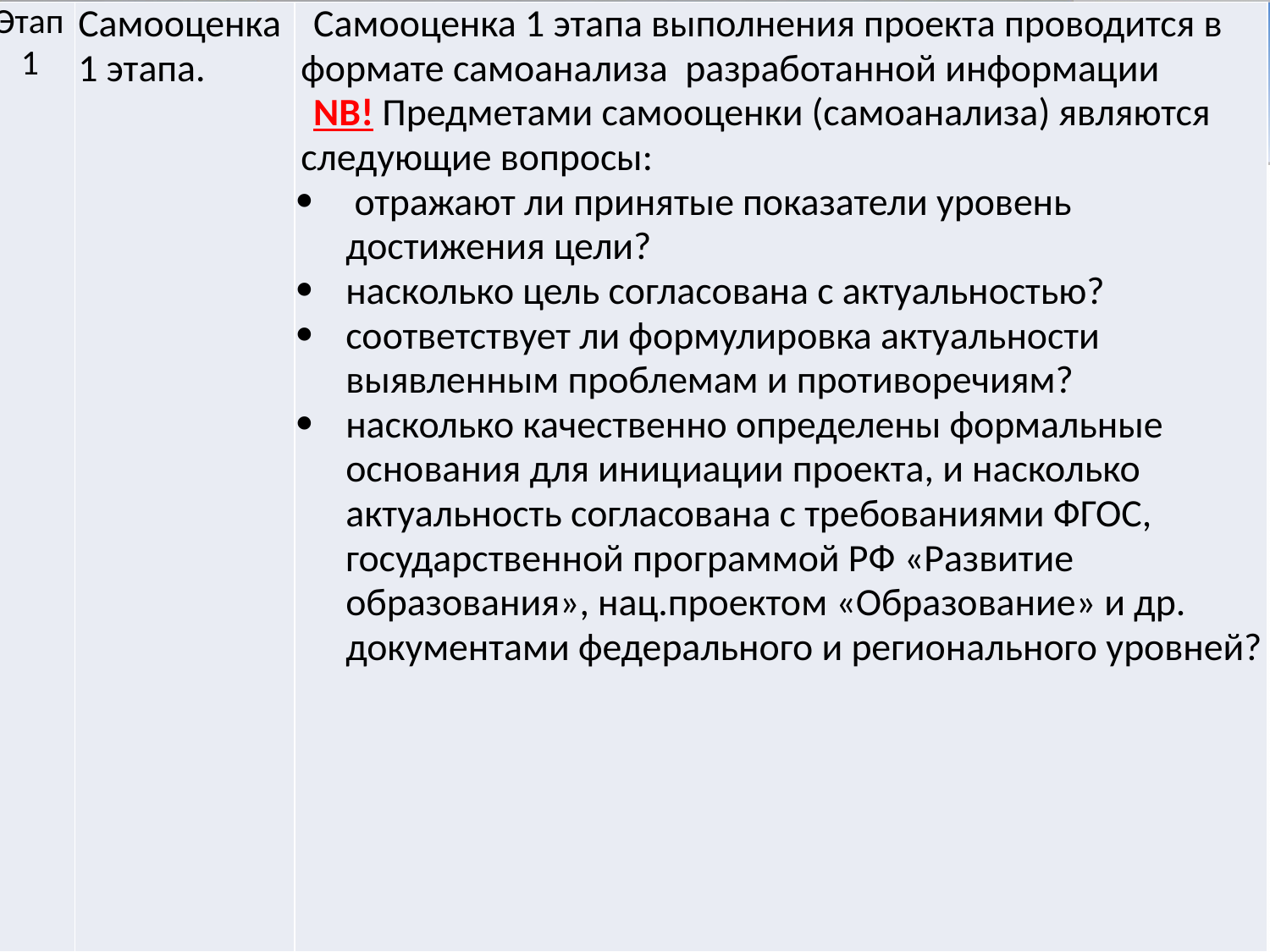

[1] Далее указываются только номера шагов, представленных в настоящих Методических указаниях
[2] Форма презентации представлена в Приложении 5 к настоящим Методическим указаниям
| Этап 1 | Самооценка 1 этапа. | Самооценка 1 этапа выполнения проекта проводится в формате самоанализа разработанной информации NB! Предметами самооценки (самоанализа) являются следующие вопросы: отражают ли принятые показатели уровень достижения цели? насколько цель согласована с актуальностью? соответствует ли формулировка актуальности выявленным проблемам и противоречиям? насколько качественно определены формальные основания для инициации проекта, и насколько актуальность согласована с требованиями ФГОС, государственной программой РФ «Развитие образования», нац.проектом «Образование» и др. документами федерального и регионального уровней? |
| --- | --- | --- |
#